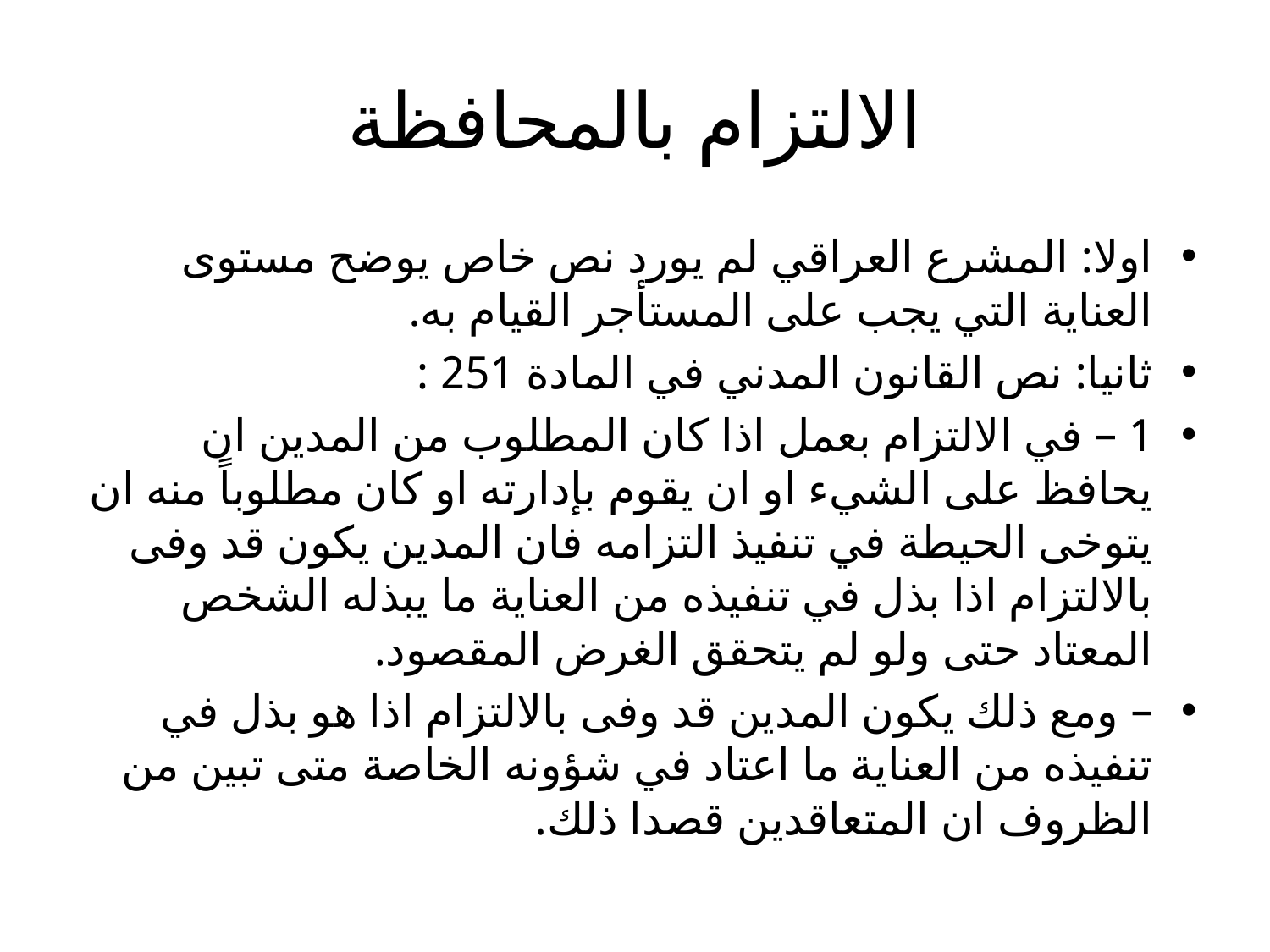

# الالتزام بالمحافظة
اولا: المشرع العراقي لم يورد نص خاص يوضح مستوى العناية التي يجب على المستأجر القيام به.
ثانيا: نص القانون المدني في المادة 251 :
1 – في الالتزام بعمل اذا كان المطلوب من المدين ان يحافظ على الشيء او ان يقوم بإدارته او كان مطلوباً منه ان يتوخى الحیطة في تنفیذ التزامه فان المدين يكون قد وفى بالالتزام اذا بذل في تنفیذه من العناية ما يبذله الشخص المعتاد حتى ولو لم يتحقق الغرض المقصود.
– ومع ذلك يكون المدين قد وفى بالالتزام اذا ھو بذل في تنفیذه من العناية ما اعتاد في شؤونه الخاصة متى تبین من الظروف ان المتعاقدين قصدا ذلك.